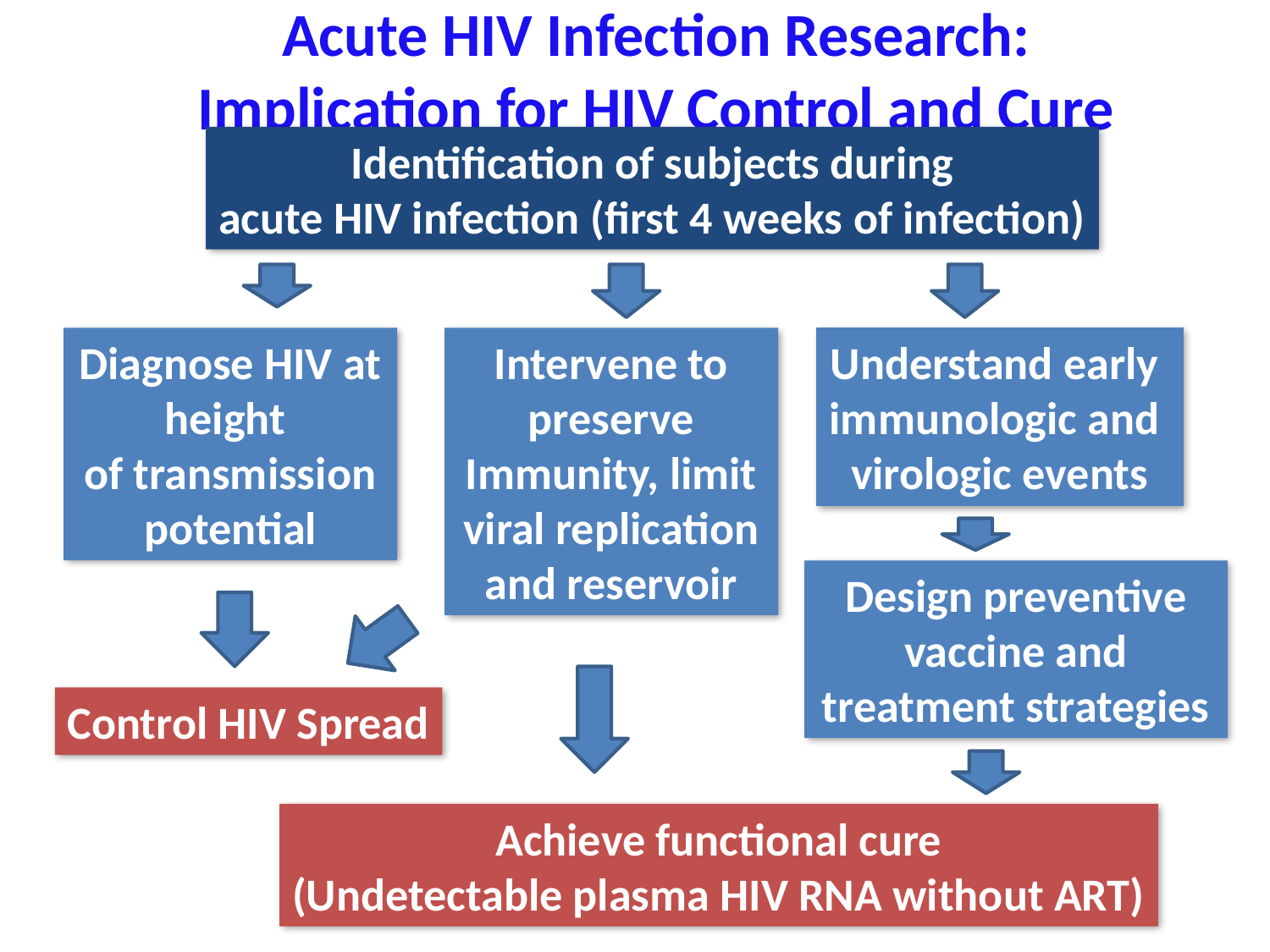

# Acute HIV Infection Research: Implication for HIV Control and Cure
Identification of subjects during
acute HIV infection (first 4 weeks of infection)

Diagnose HIV at height
of transmission potential
Intervene to preserve
Immunity, limit viral replication and reservoir
Understand early
immunologic and
virologic events

Design preventive vaccine and treatment strategies

Control HIV Spread

Achieve functional cure
(Undetectable plasma HIV RNA without ART)